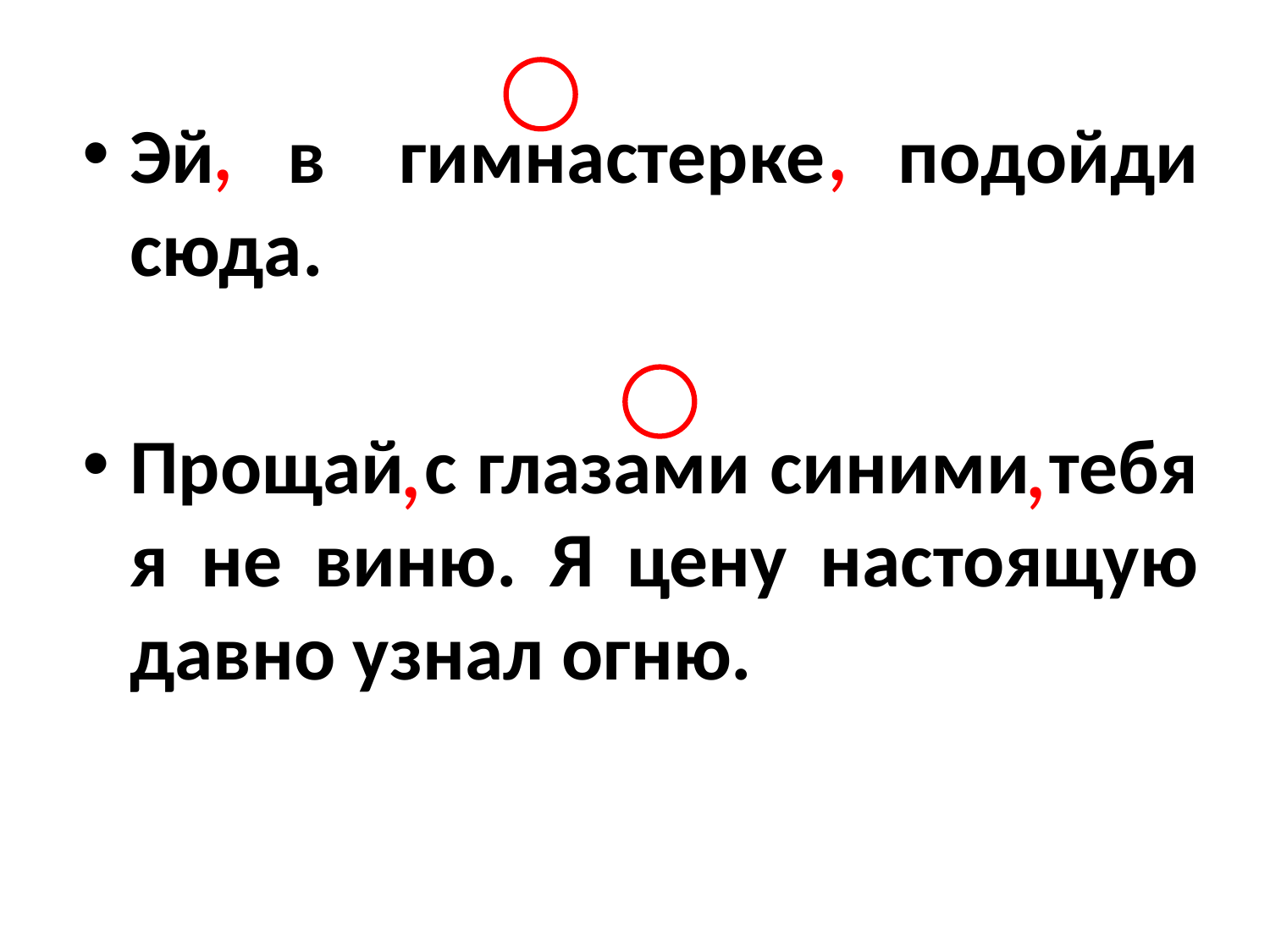

,
,
Эй в гимнастерке подойди сюда.

Прощай с глазами синими тебя я не виню. Я цену настоящую давно узнал огню.

,
,